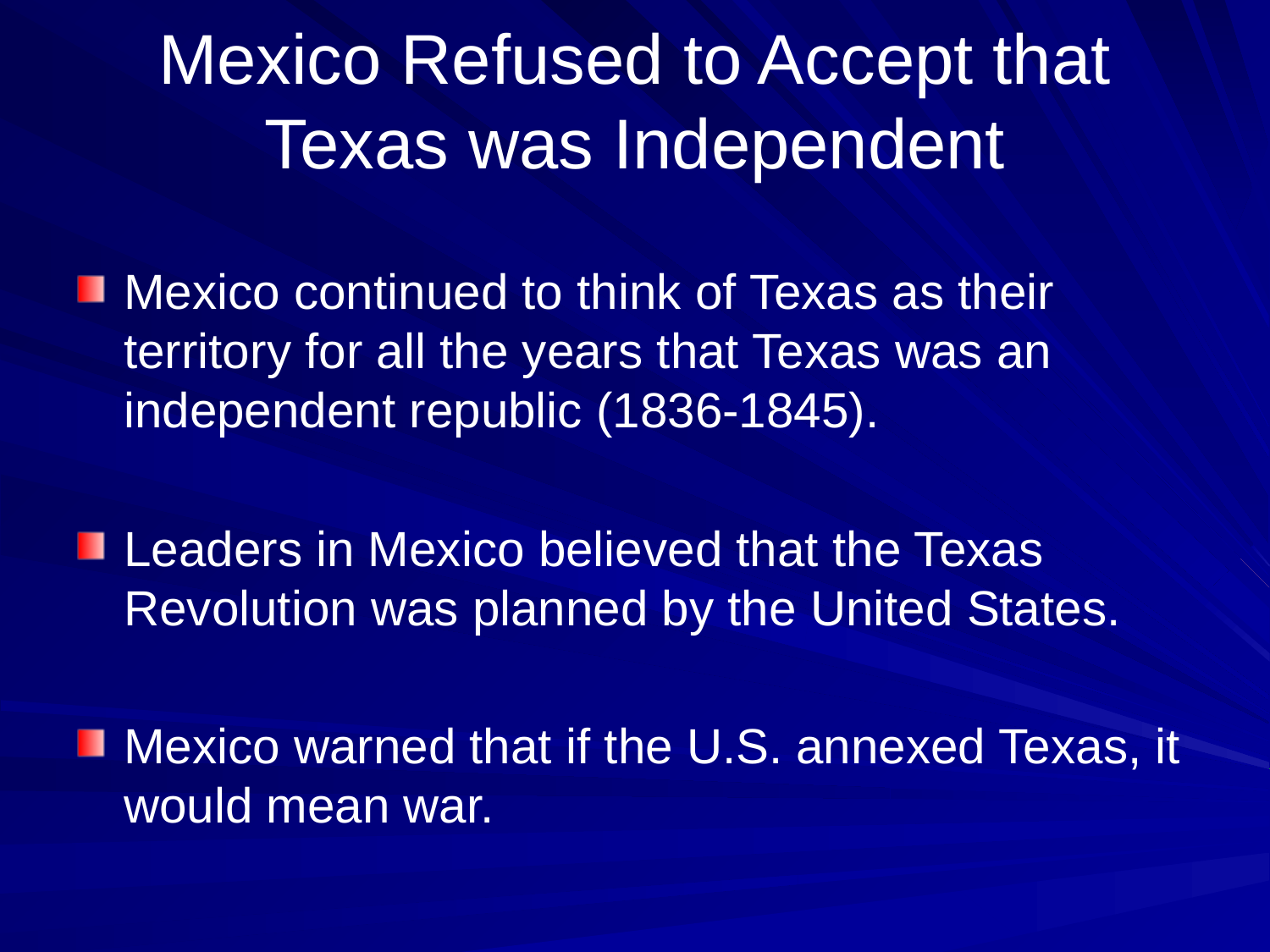

# Mexico Refused to Accept that Texas was Independent
Mexico continued to think of Texas as their territory for all the years that Texas was an independent republic (1836-1845).

Leaders in Mexico believed that the Texas Revolution was planned by the United States.

Mexico warned that if the U.S. annexed Texas, it would mean war.